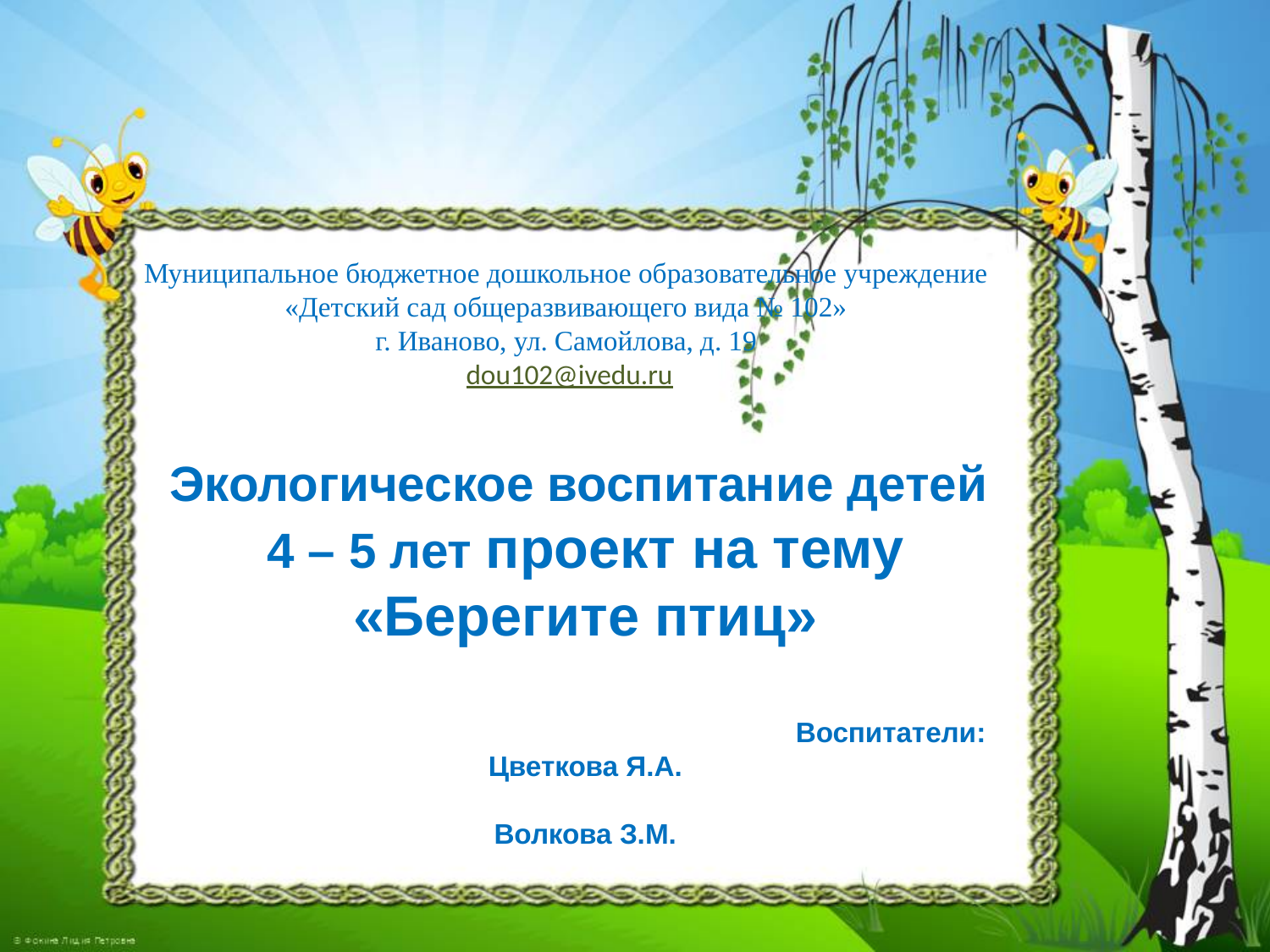

# Муниципальное бюджетное дошкольное образовательное учреждение «Детский сад общеразвивающего вида № 102» г. Иваново, ул. Самойлова, д. 19  dou102@ivedu.ru
Экологическое воспитание детей  4 – 5 лет проект на тему
«Берегите птиц»

                                                                              Воспитатели: Цветкова Я.А.
                                                                                                        Волкова З.М.